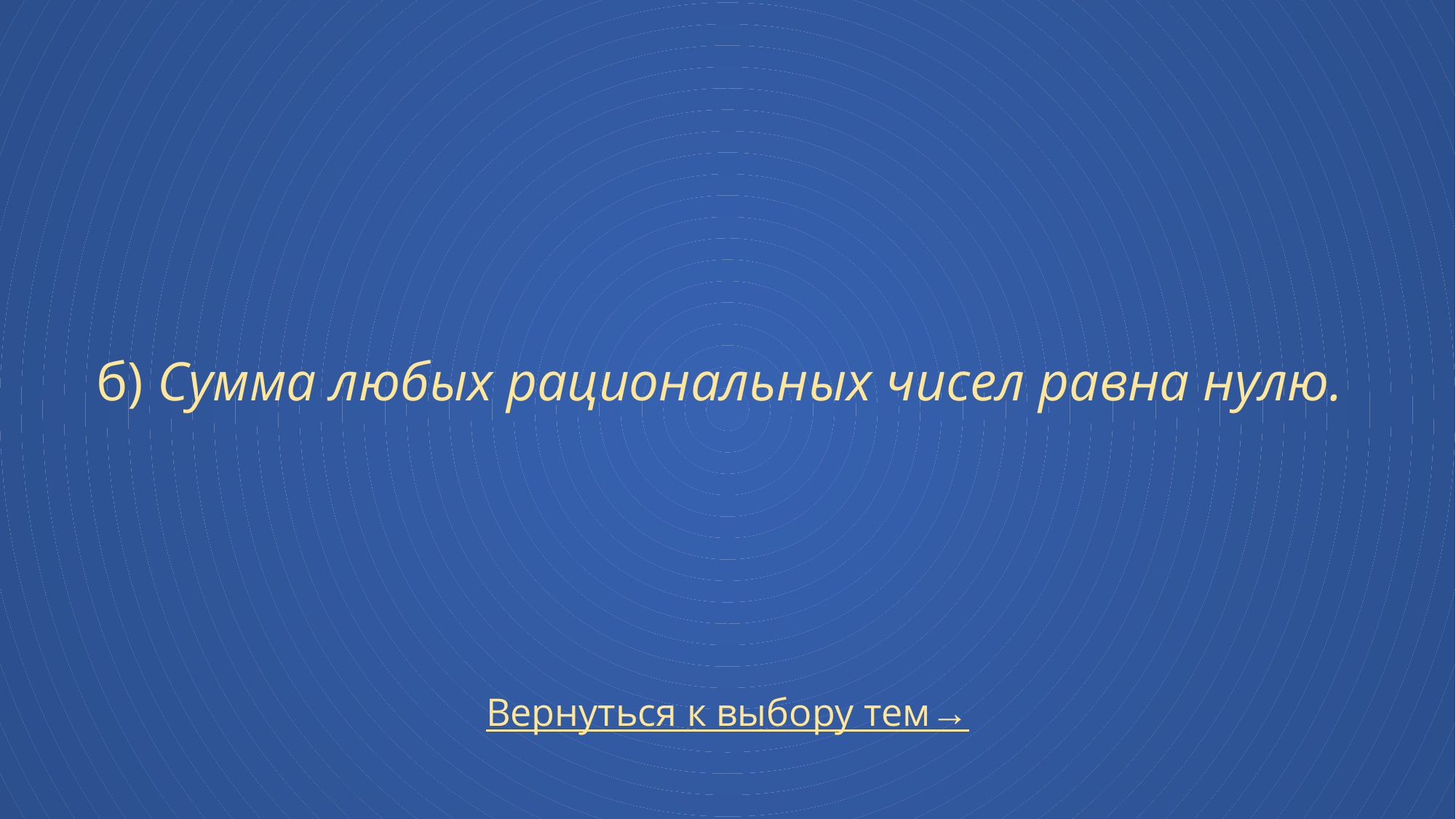

# б) Сумма любых рациональных чисел равна нулю.
Вернуться к выбору тем→